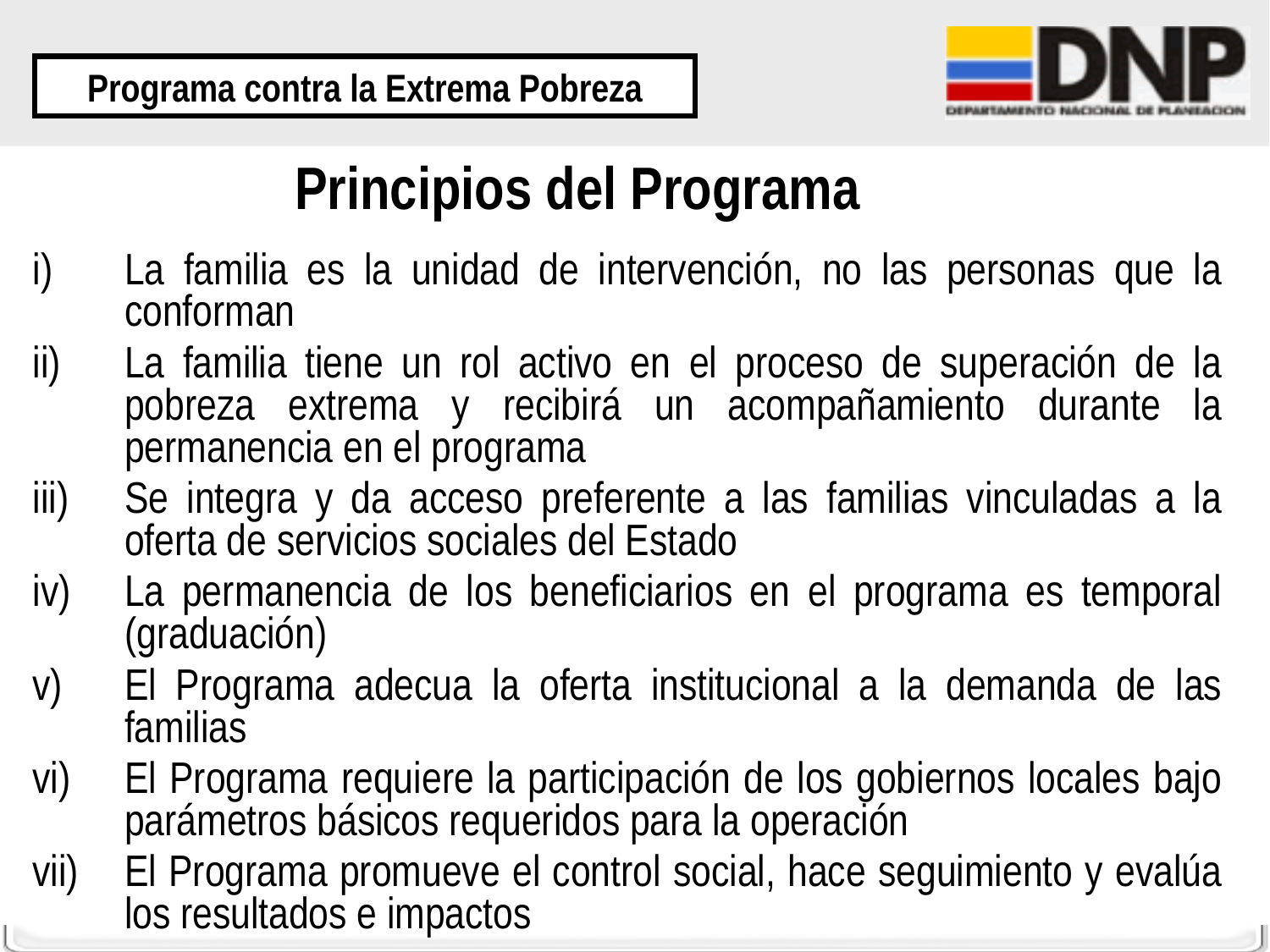

Programa contra la Extrema Pobreza
# Principios del Programa
i)	La familia es la unidad de intervención, no las personas que la conforman
La familia tiene un rol activo en el proceso de superación de la pobreza extrema y recibirá un acompañamiento durante la permanencia en el programa
iii)	Se integra y da acceso preferente a las familias vinculadas a la oferta de servicios sociales del Estado
iv)	La permanencia de los beneficiarios en el programa es temporal (graduación)
v)	El Programa adecua la oferta institucional a la demanda de las familias
vi)	El Programa requiere la participación de los gobiernos locales bajo parámetros básicos requeridos para la operación
vii)	El Programa promueve el control social, hace seguimiento y evalúa los resultados e impactos